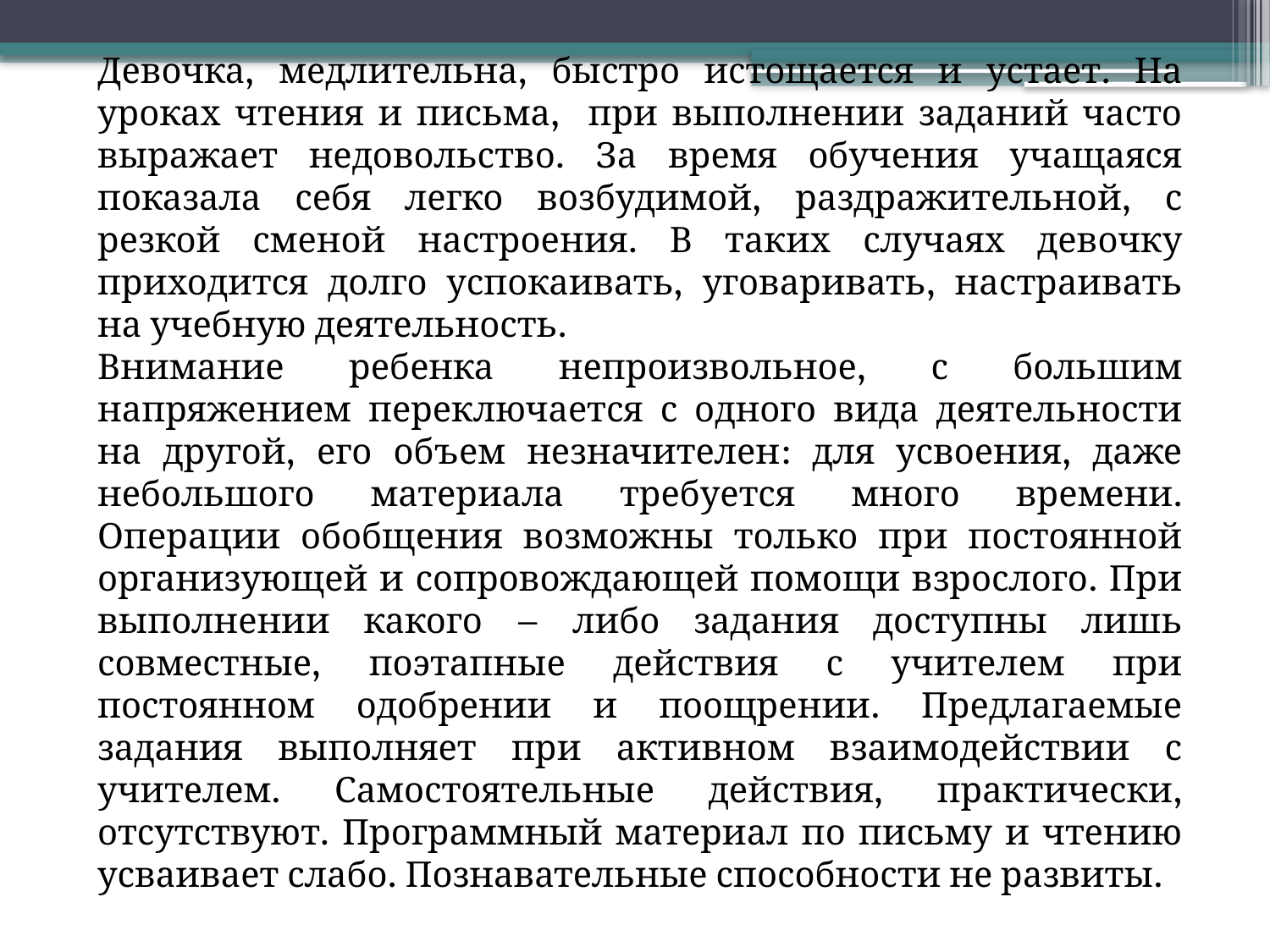

Девочка, медлительна, быстро истощается и устает. На уроках чтения и письма,  при выполнении заданий часто выражает недовольство. За время обучения учащаяся показала себя легко возбудимой, раздражительной, с резкой сменой настроения. В таких случаях девочку приходится долго успокаивать, уговаривать, настраивать на учебную деятельность.
Внимание ребенка непроизвольное, с большим напряжением переключается с одного вида деятельности на другой, его объем незначителен: для усвоения, даже небольшого материала требуется много времени. Операции обобщения возможны только при постоянной организующей и сопровождающей помощи взрослого. При выполнении какого – либо задания доступны лишь совместные, поэтапные действия с учителем при постоянном одобрении и поощрении. Предлагаемые задания выполняет при активном взаимодействии с учителем. Самостоятельные действия, практически, отсутствуют. Программный материал по письму и чтению усваивает слабо. Познавательные способности не развиты.